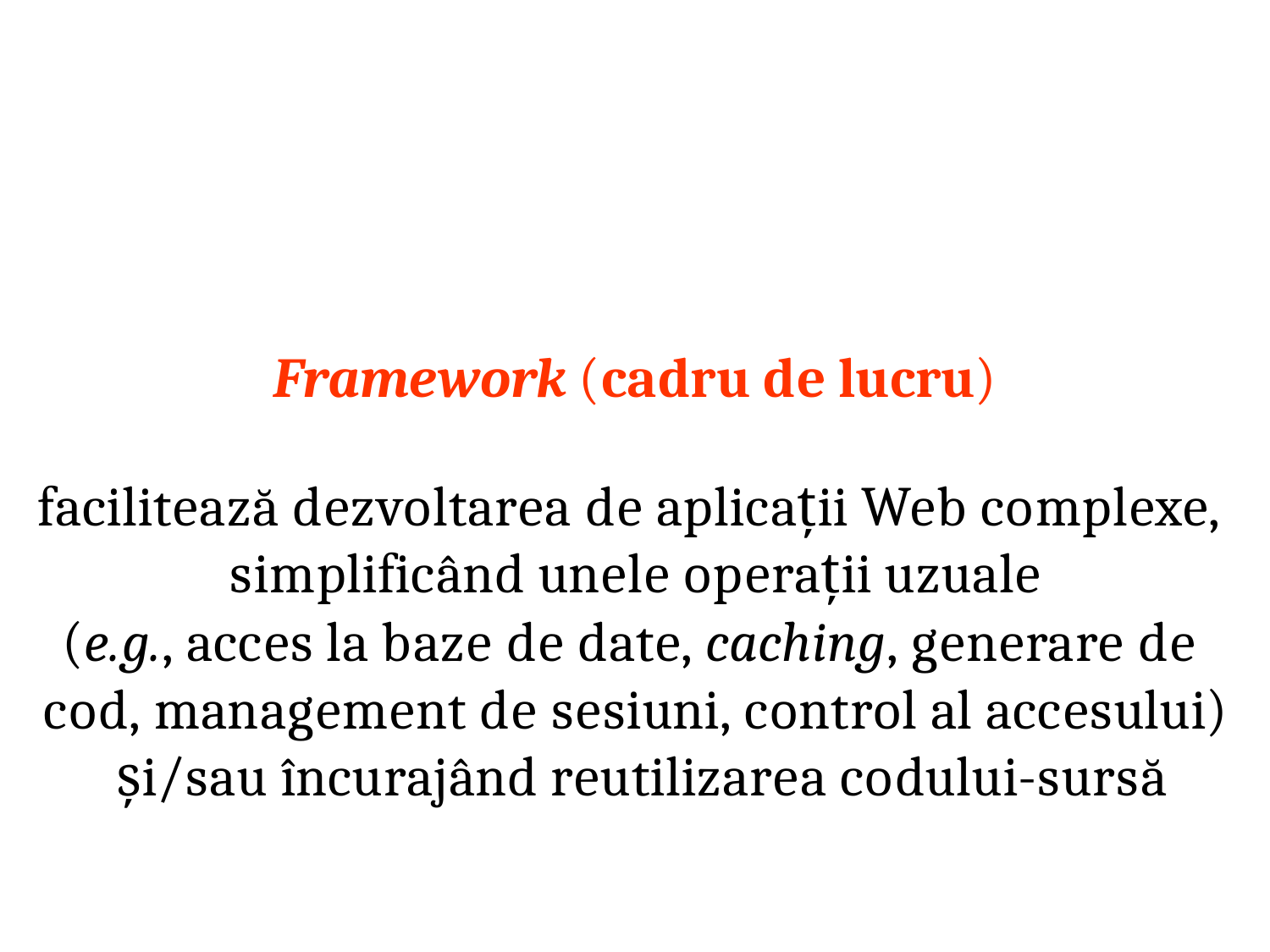

Framework (cadru de lucru)

facilitează dezvoltarea de aplicații Web complexe,  simplificând unele operații uzuale
(e.g., acces la baze de date, caching, generare de  cod, management de sesiuni, control al accesului)  și/sau încurajând reutilizarea codului-sursă